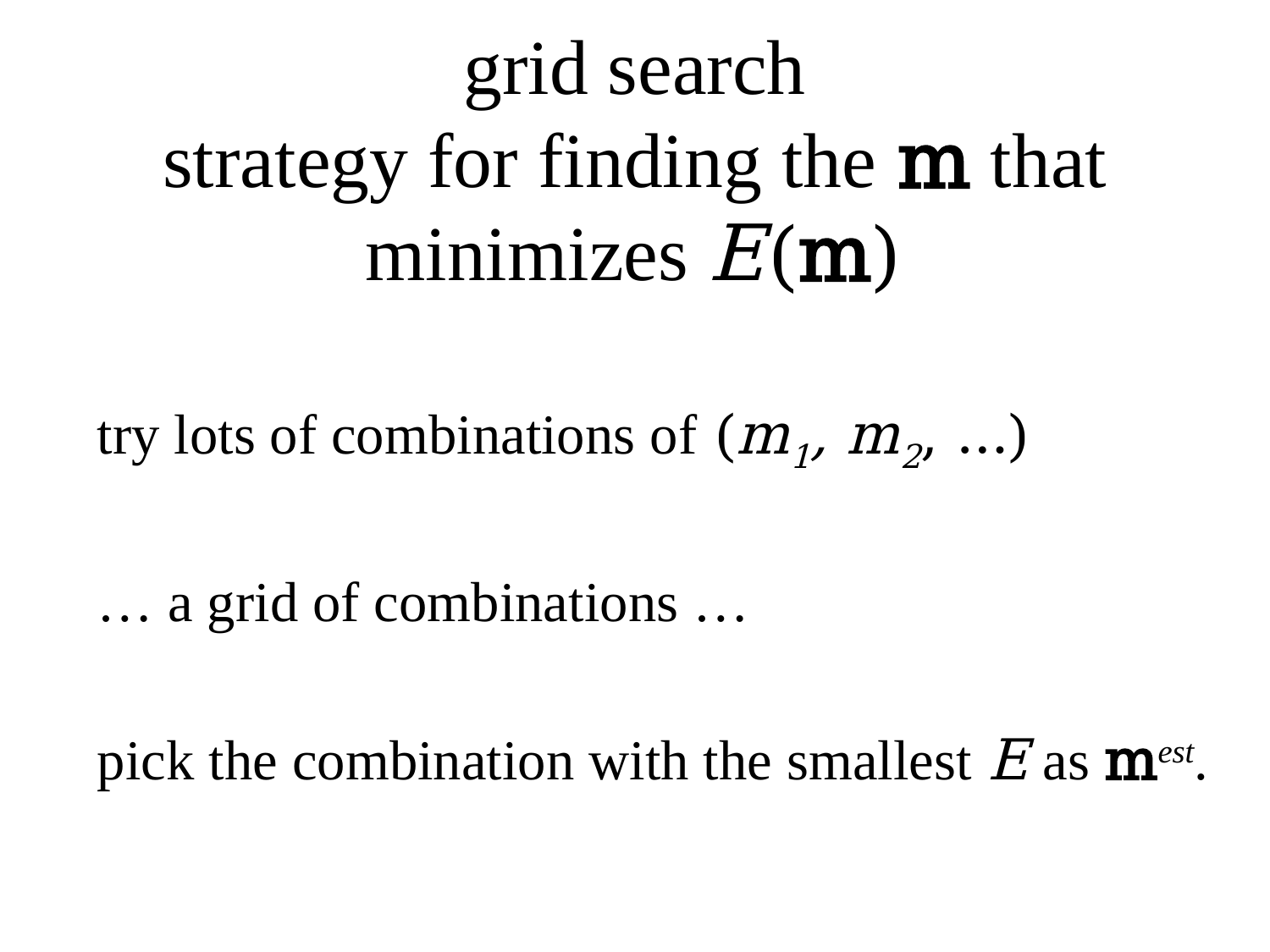

# grid search strategy for finding the m that minimizes E(m)
try lots of combinations of (m1, m2, …)

… a grid of combinations …

pick the combination with the smallest E as mest.